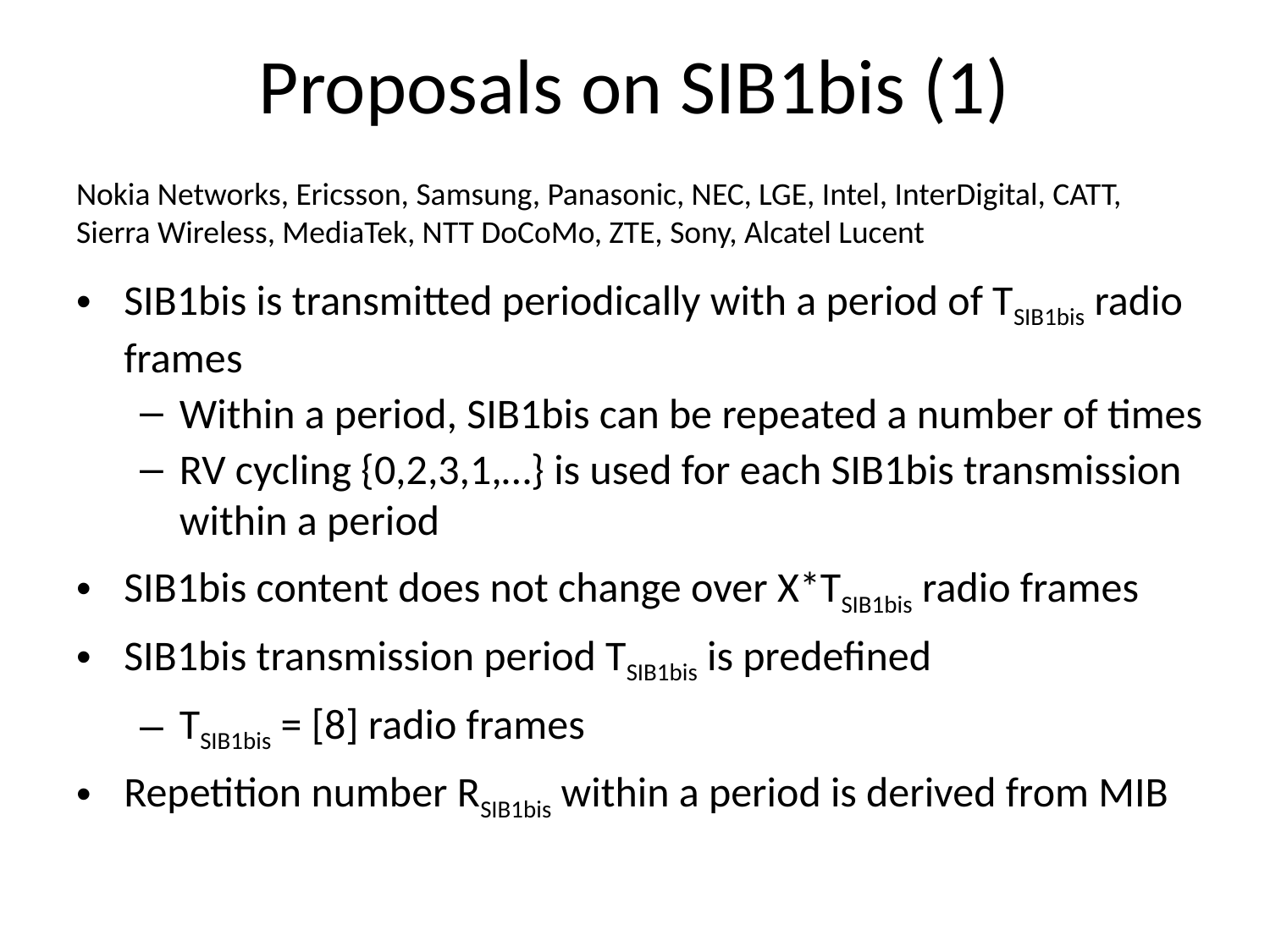

# Proposals on SIB1bis (1)
Nokia Networks, Ericsson, Samsung, Panasonic, NEC, LGE, Intel, InterDigital, CATT, Sierra Wireless, MediaTek, NTT DoCoMo, ZTE, Sony, Alcatel Lucent
SIB1bis is transmitted periodically with a period of TSIB1bis radio frames
Within a period, SIB1bis can be repeated a number of times
RV cycling {0,2,3,1,…} is used for each SIB1bis transmission within a period
SIB1bis content does not change over X*TSIB1bis radio frames
SIB1bis transmission period TSIB1bis is predefined
TSIB1bis = [8] radio frames
Repetition number RSIB1bis within a period is derived from MIB